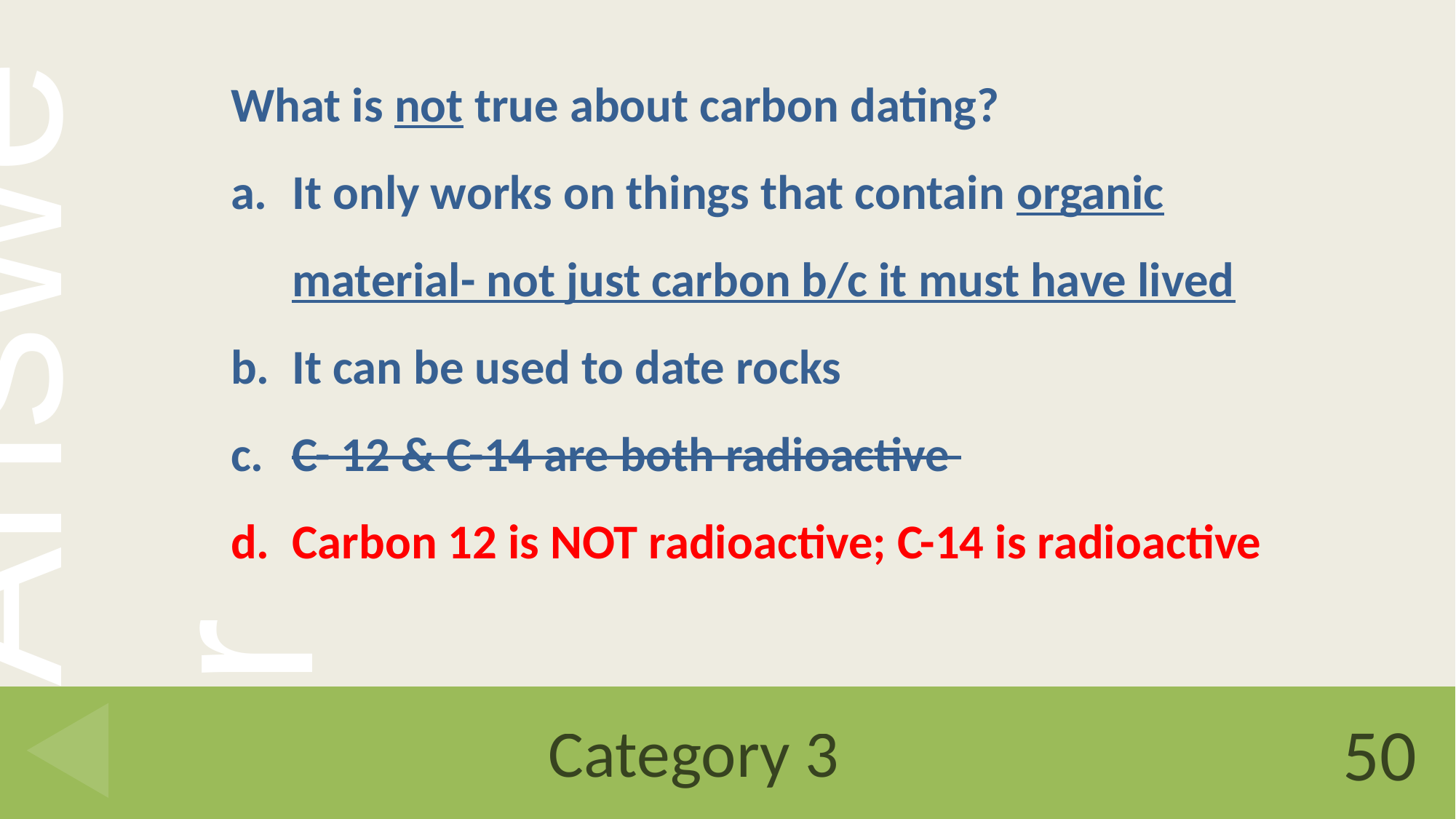

What is not true about carbon dating?
It only works on things that contain organic material- not just carbon b/c it must have lived
It can be used to date rocks
C- 12 & C-14 are both radioactive
Carbon 12 is NOT radioactive; C-14 is radioactive

# Category 3
50